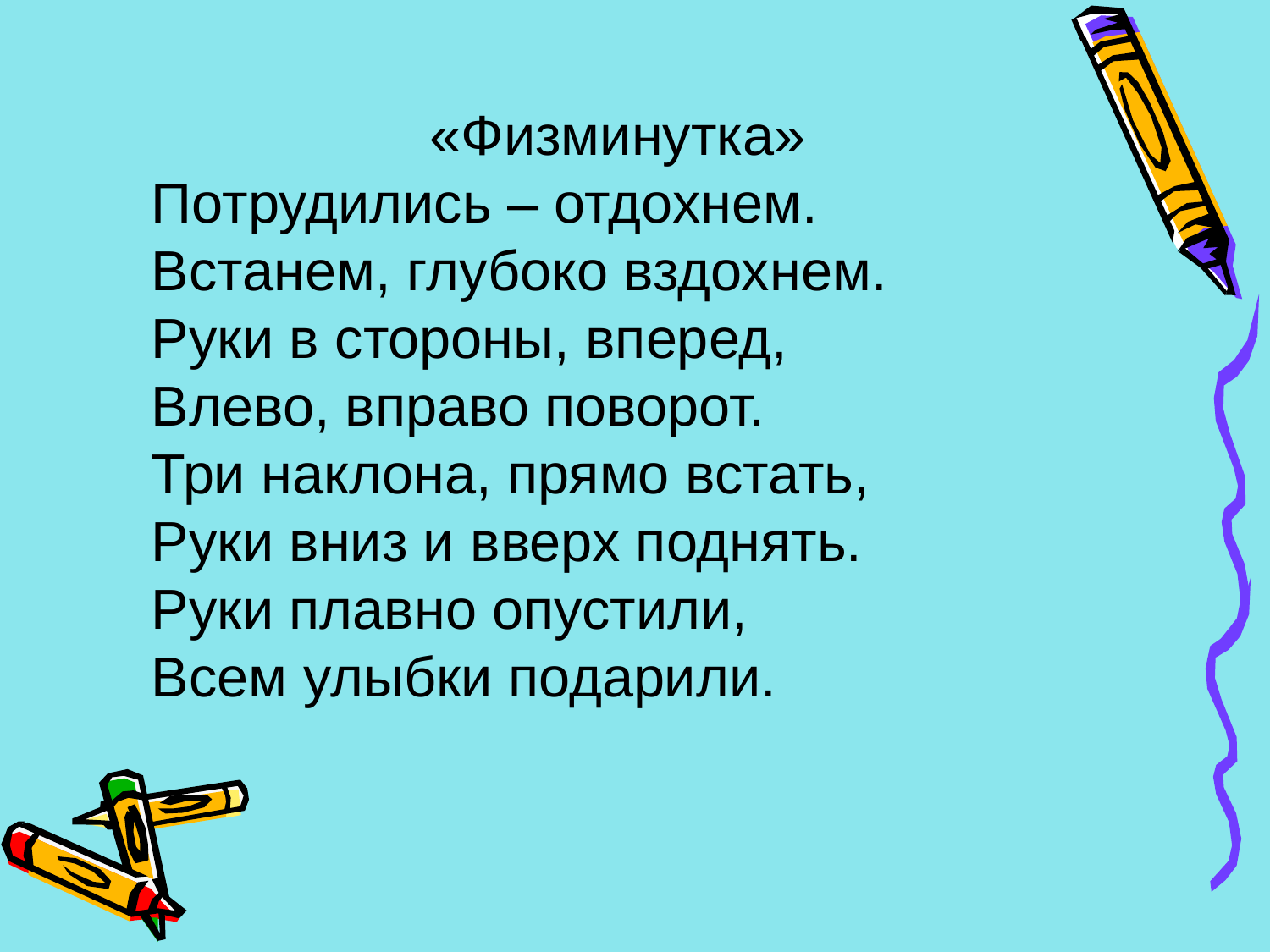

«Физминутка»
Потрудились – отдохнем.
Встанем, глубоко вздохнем.
Руки в стороны, вперед,
Влево, вправо поворот.
Три наклона, прямо встать,
Руки вниз и вверх поднять.
Руки плавно опустили,
Всем улыбки подарили.